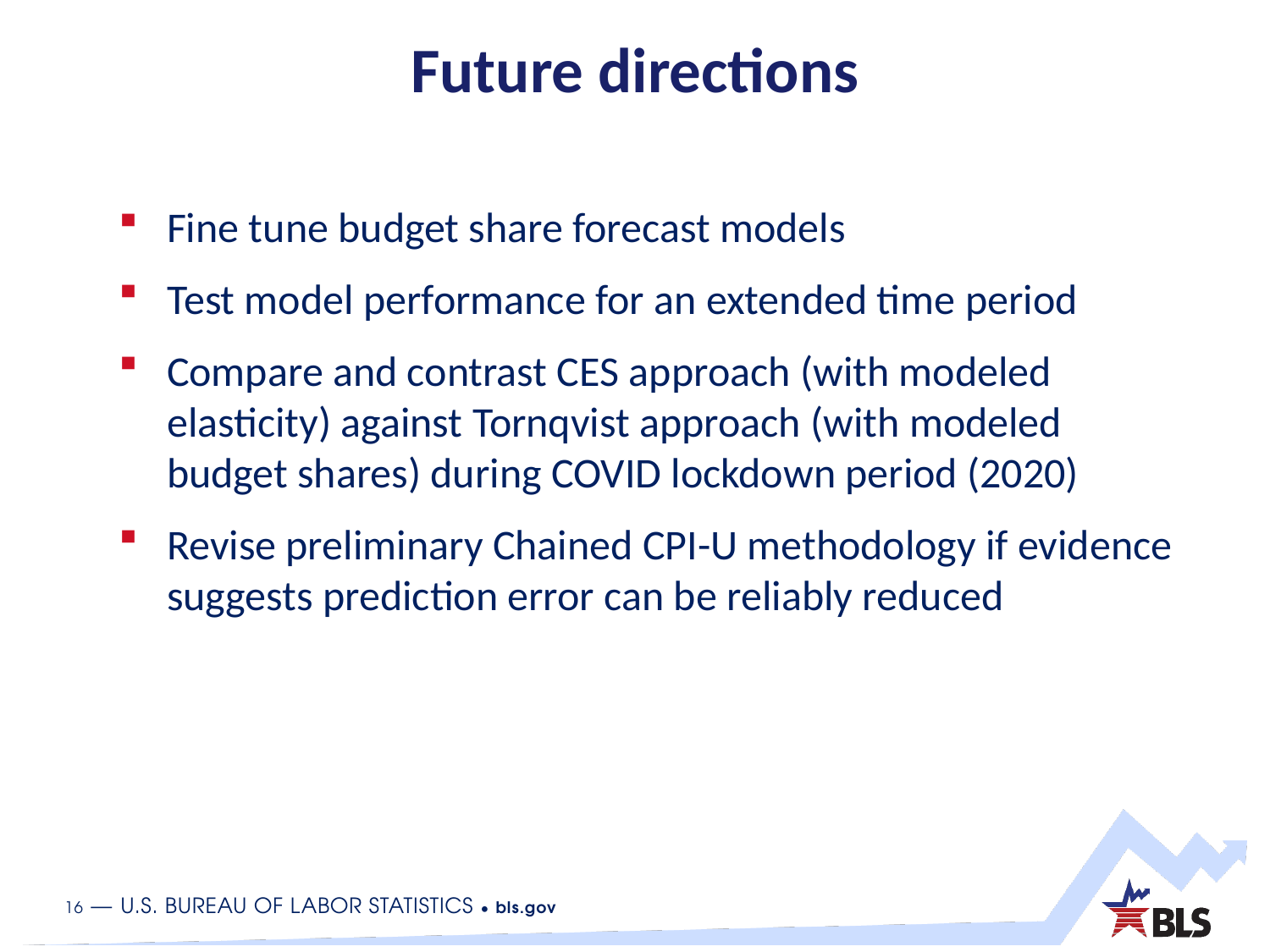

# Future directions
Fine tune budget share forecast models
Test model performance for an extended time period
Compare and contrast CES approach (with modeled elasticity) against Tornqvist approach (with modeled budget shares) during COVID lockdown period (2020)
Revise preliminary Chained CPI-U methodology if evidence suggests prediction error can be reliably reduced